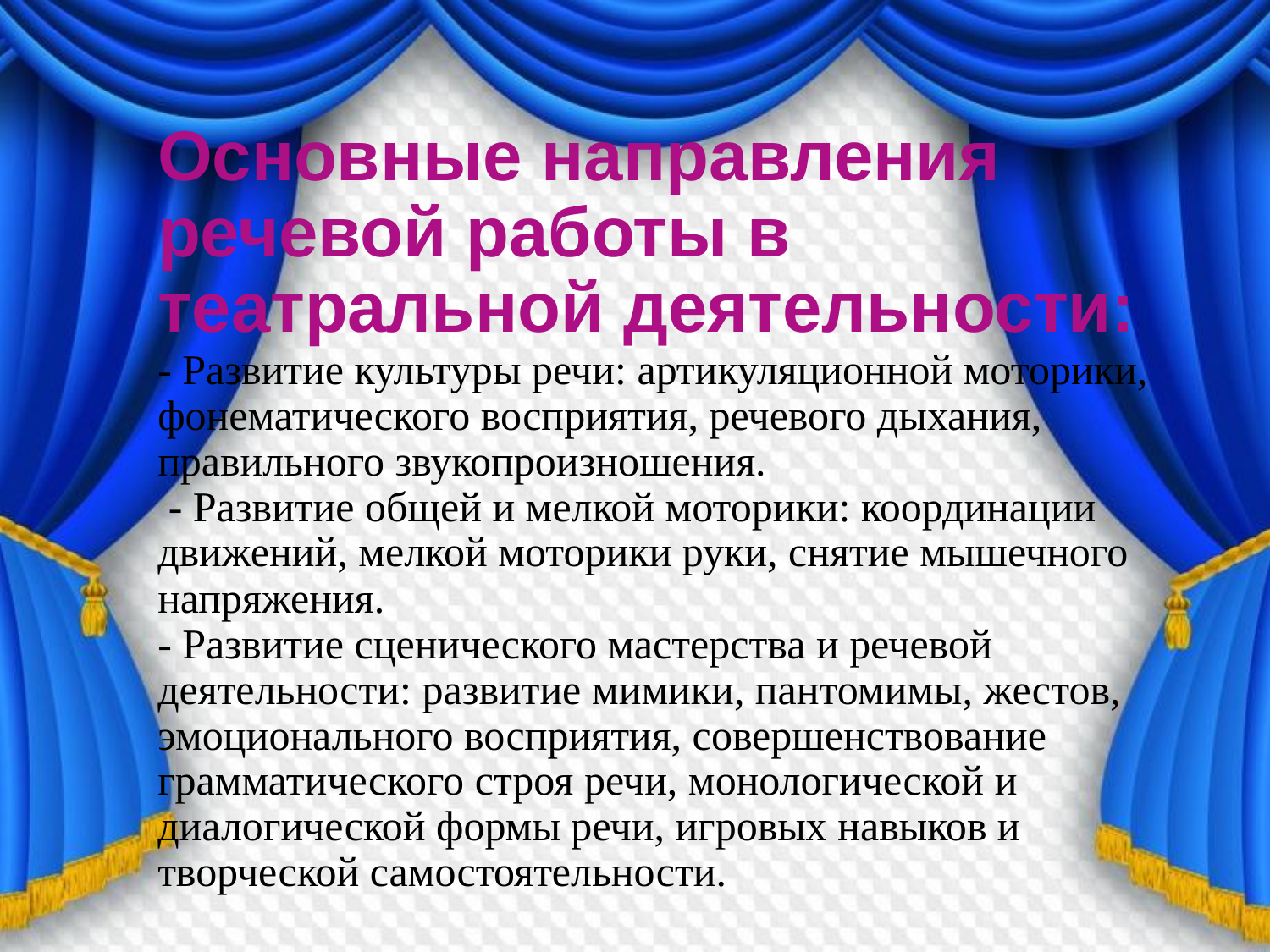

# Основные направления речевой работы в театральной деятельности: - Развитие культуры речи: артикуляционной моторики, фонематического восприятия, речевого дыхания, правильного звукопроизношения. - Развитие общей и мелкой моторики: координации движений, мелкой моторики руки, снятие мышечного напряжения. - Развитие сценического мастерства и речевой   деятельности: развитие мимики, пантомимы, жестов, эмоционального восприятия, совершенствование грамматического строя речи, монологической и диалогической формы речи, игровых навыков и творческой самостоятельности.